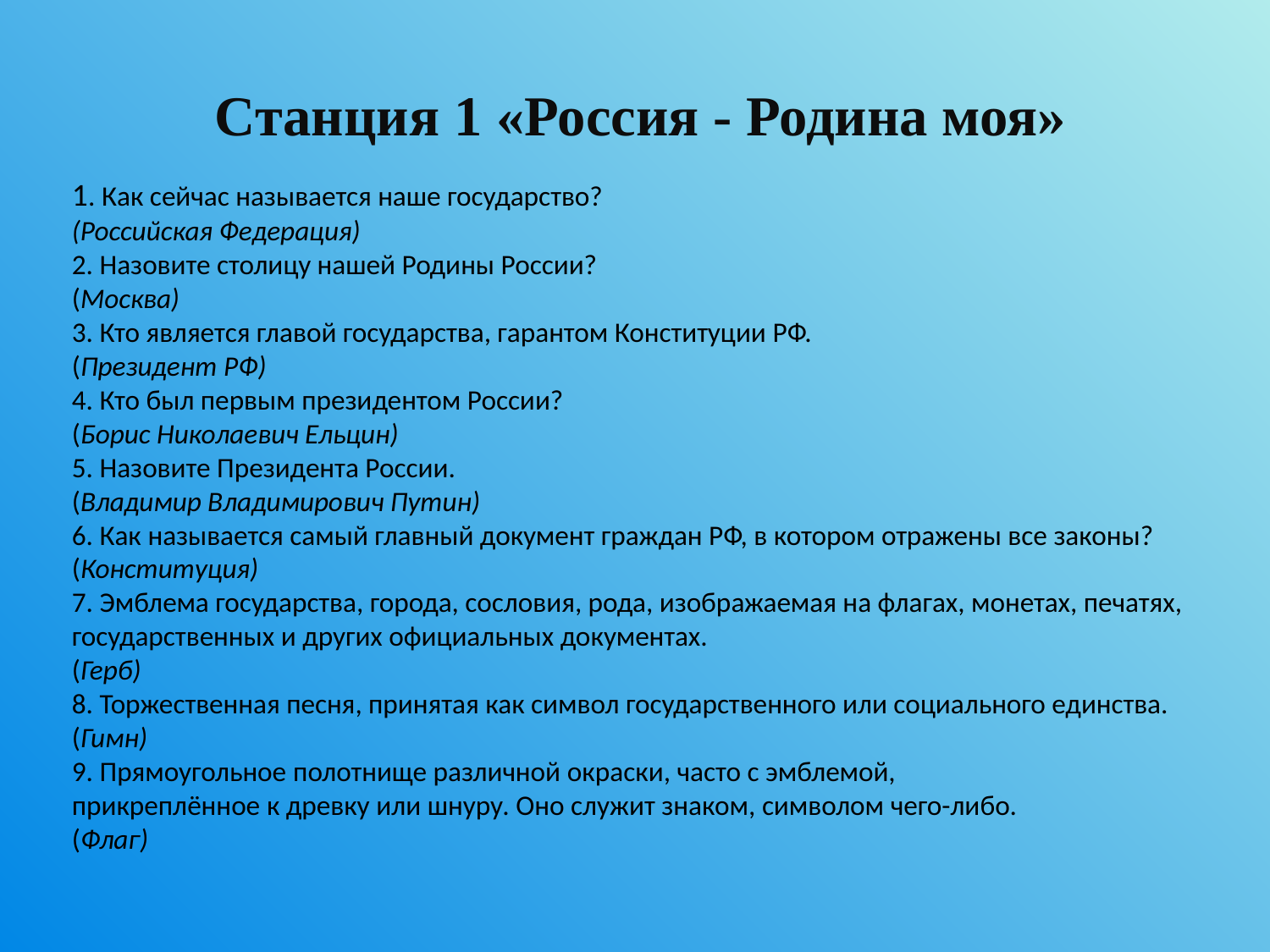

# Станция 1 «Россия - Родина моя»
1. Как сейчас называется наше государство?
(Российская Федерация)
2. Назовите столицу нашей Родины России?
(Москва)
3. Кто является главой государства, гарантом Конституции РФ.
(Президент РФ)
4. Кто был первым президентом России?
(Борис Николаевич Ельцин)
5. Назовите Президента России.
(Владимир Владимирович Путин)
6. Как называется самый главный документ граждан РФ, в котором отражены все законы?
(Конституция)
7. Эмблема государства, города, сословия, рода, изображаемая на флагах, монетах, печатях, государственных и других официальных документах.
(Герб)
8. Торжественная песня, принятая как символ государственного или социального единства.
(Гимн)
9. Прямоугольное полотнище различной окраски, часто с эмблемой, прикреплённое к древку или шнуру. Оно служит знаком, символом чего-либо.
(Флаг)